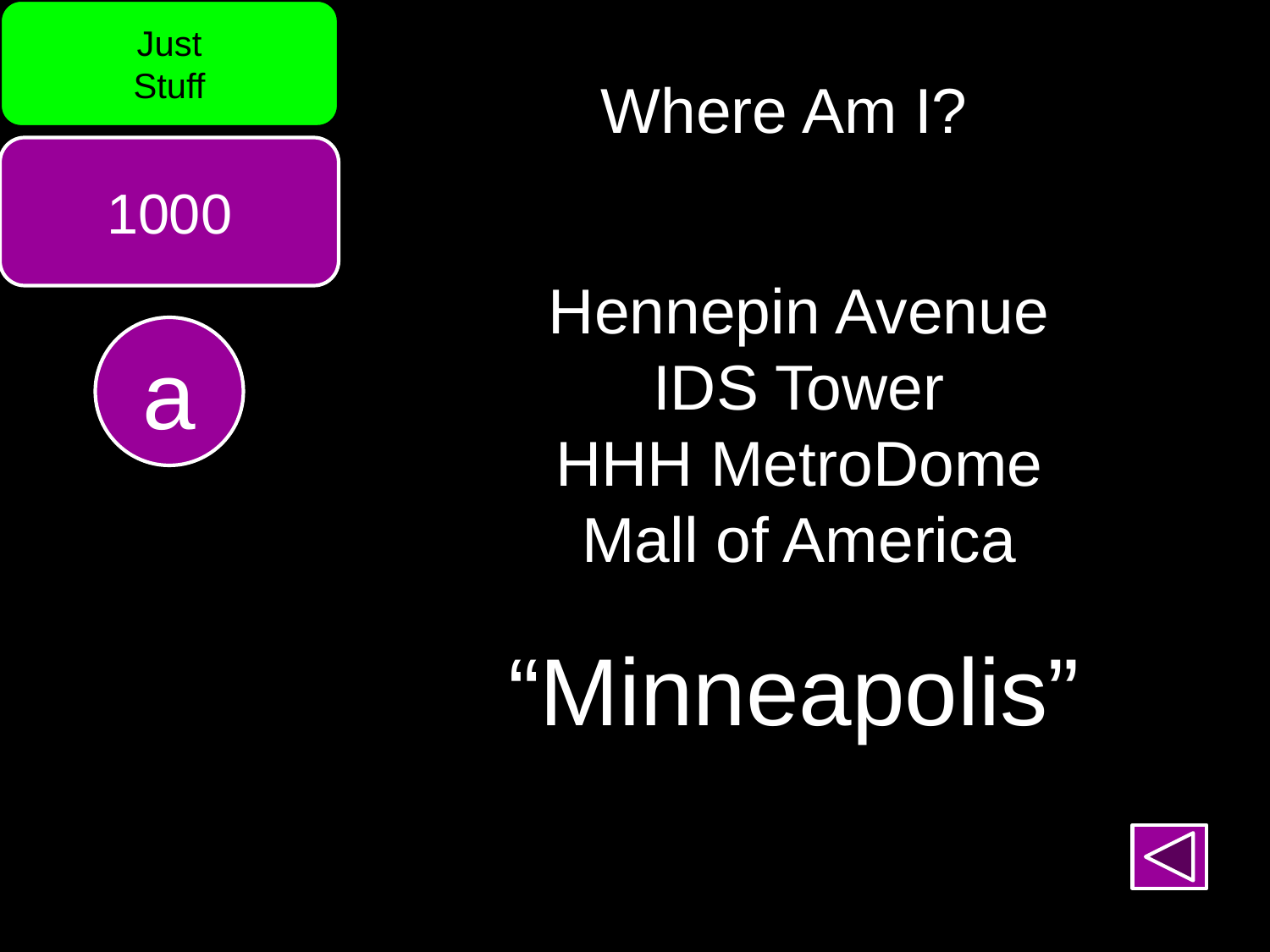

Just
Stuff
Where Am I?
1000
Hennepin Avenue
IDS Tower
HHH MetroDome
Mall of America
a
“Minneapolis”